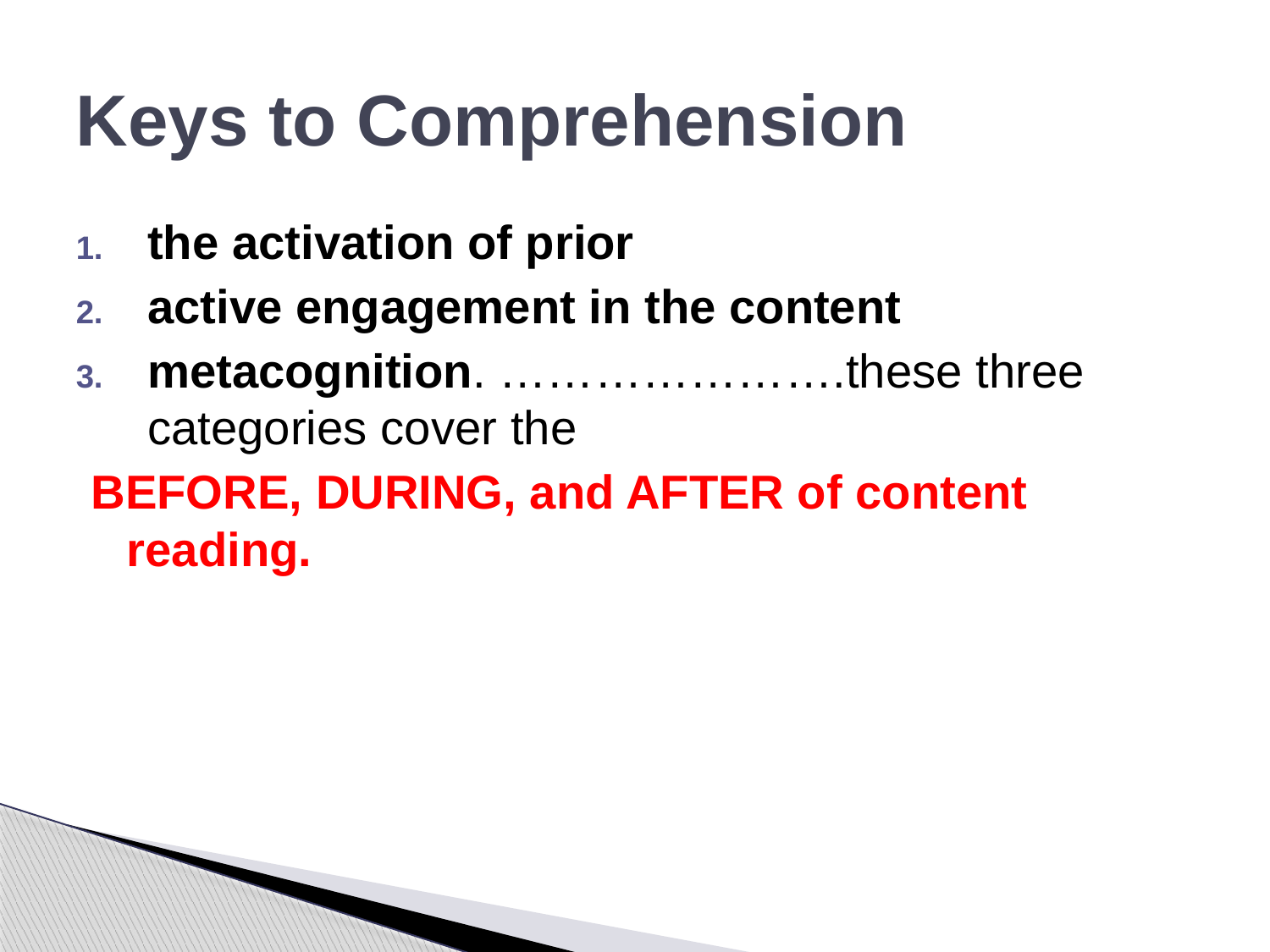

# Keys to Comprehension
the activation of prior
active engagement in the content
metacognition. ………………….these three categories cover the
BEFORE, DURING, and AFTER of content reading.